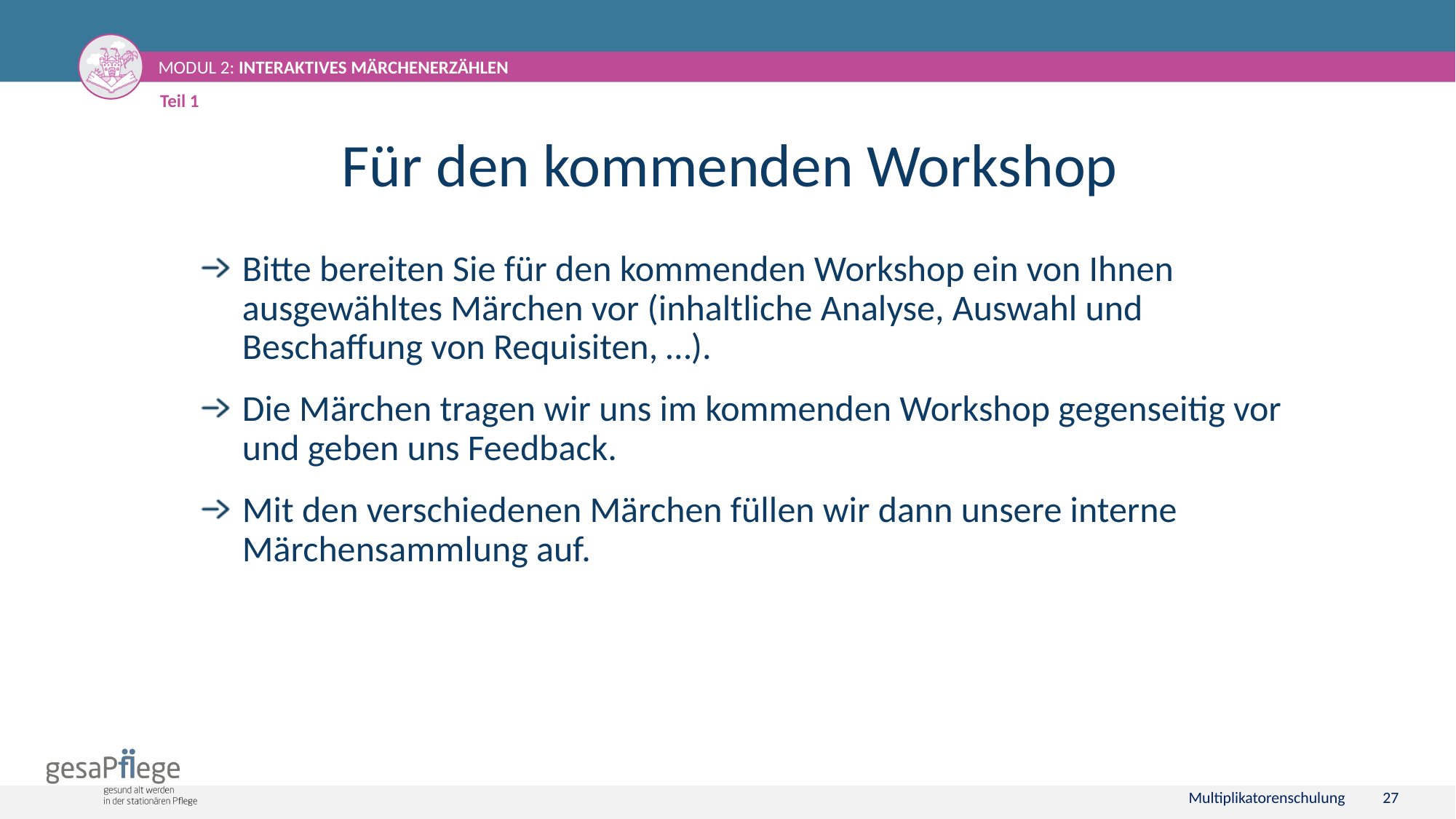

Teil 1
# Für den kommenden Workshop
Bitte bereiten Sie für den kommenden Workshop ein von Ihnen ausgewähltes Märchen vor (inhaltliche Analyse, Auswahl und Beschaffung von Requisiten, …).
Die Märchen tragen wir uns im kommenden Workshop gegenseitig vor und geben uns Feedback.
Mit den verschiedenen Märchen füllen wir dann unsere interne Märchensammlung auf.
Multiplikatorenschulung
27